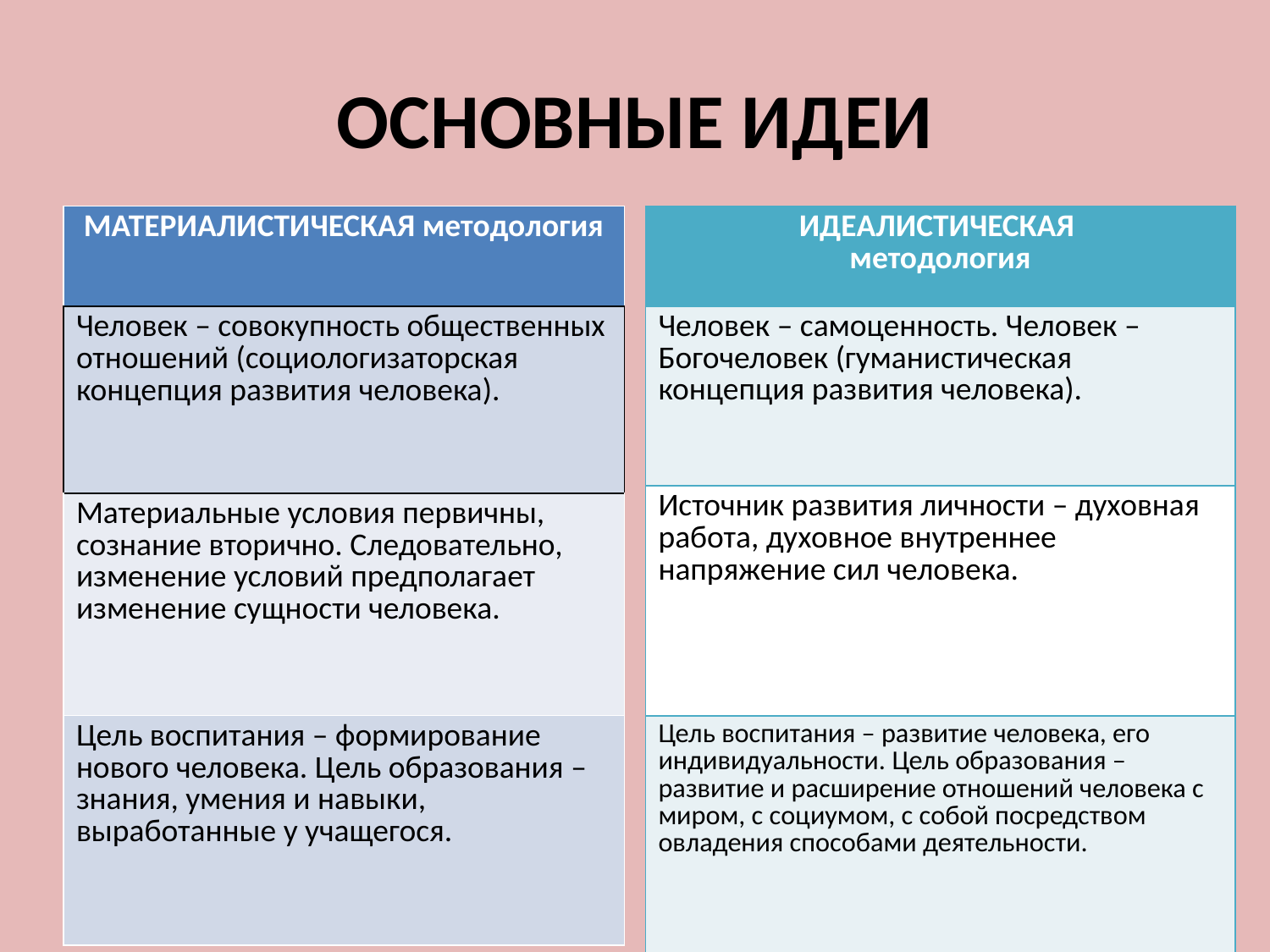

# ОСНОВНЫЕ ИДЕИ
| ИДЕАЛИСТИЧЕСКАЯ методология |
| --- |
| Человек – самоценность. Человек – Богочеловек (гуманистическая концепция развития человека). |
| Источник развития личности – духовная работа, духовное внутреннее напряжение сил человека. |
| Цель воспитания – развитие человека, его индивидуальности. Цель образования – развитие и расширение отношений человека с миром, с социумом, с собой посредством овладения способами деятельности. |
| МАТЕРИАЛИСТИЧЕСКАЯ методология |
| --- |
| Человек – совокупность общественных отношений (социологизаторская концепция развития человека). |
| Материальные условия первичны, сознание вторично. Следовательно, изменение условий предполагает изменение сущности человека. |
| Цель воспитания – формирование нового человека. Цель образования – знания, умения и навыки, выработанные у учащегося. |